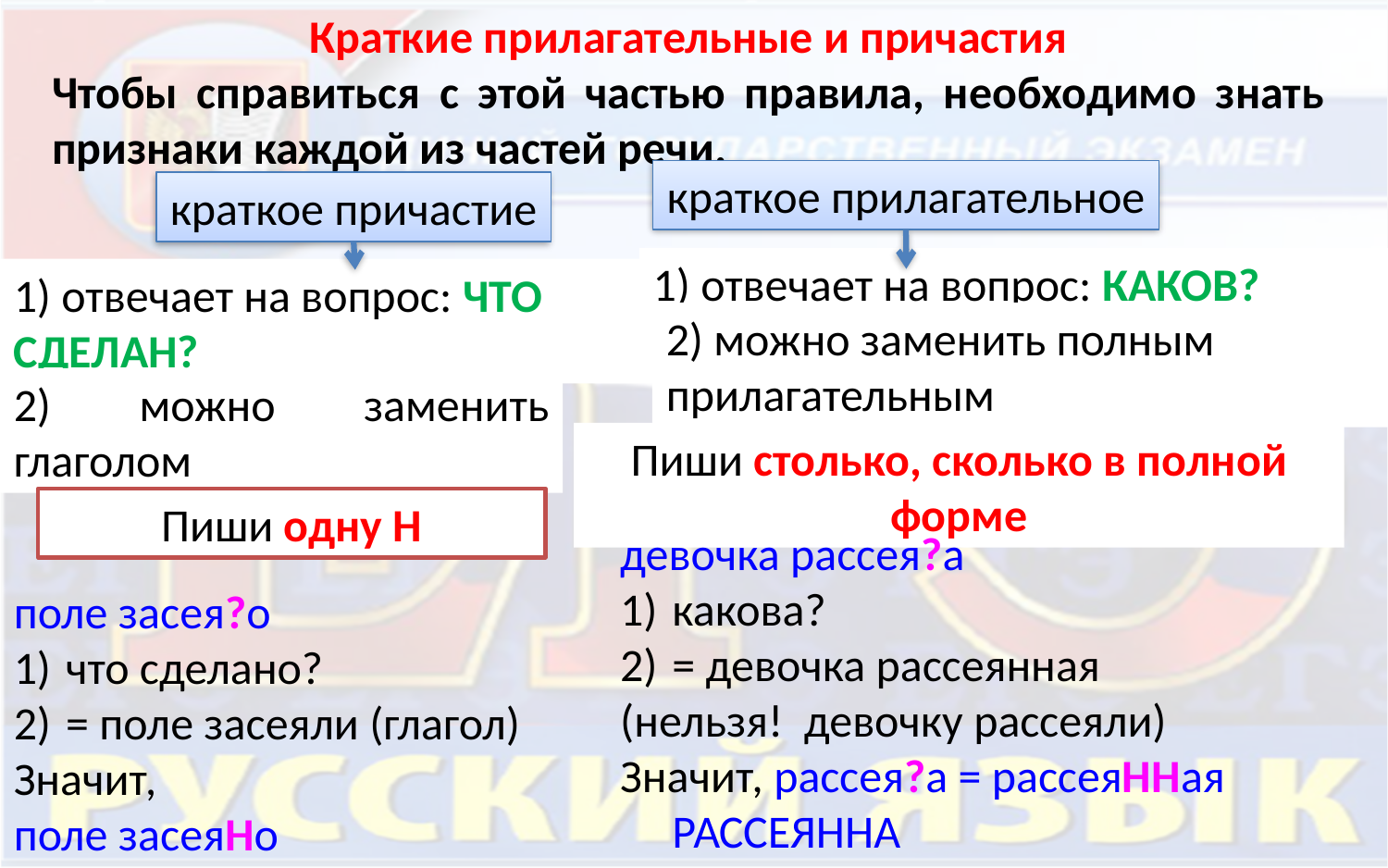

Краткие прилагательные и причастия
Чтобы справиться с этой частью правила, необходимо знать признаки каждой из частей речи.
краткое прилагательное
краткое причастие
1) отвечает на вопрос: КАКОВ?
1) отвечает на вопрос: ЧТО СДЕЛАН?
2) можно заменить полным прилагательным
2) можно заменить глаголом
Пиши столько, сколько в полной форме
Пиши одну Н
девочка рассея?а
какова?
= девочка рассеянная
(нельзя!  девочку рассеяли)
Значит, рассея?а = рассеяННая РАССЕЯННА
поле засея?о
что сделано?
= поле засеяли (глагол)
Значит,
поле засеяНо